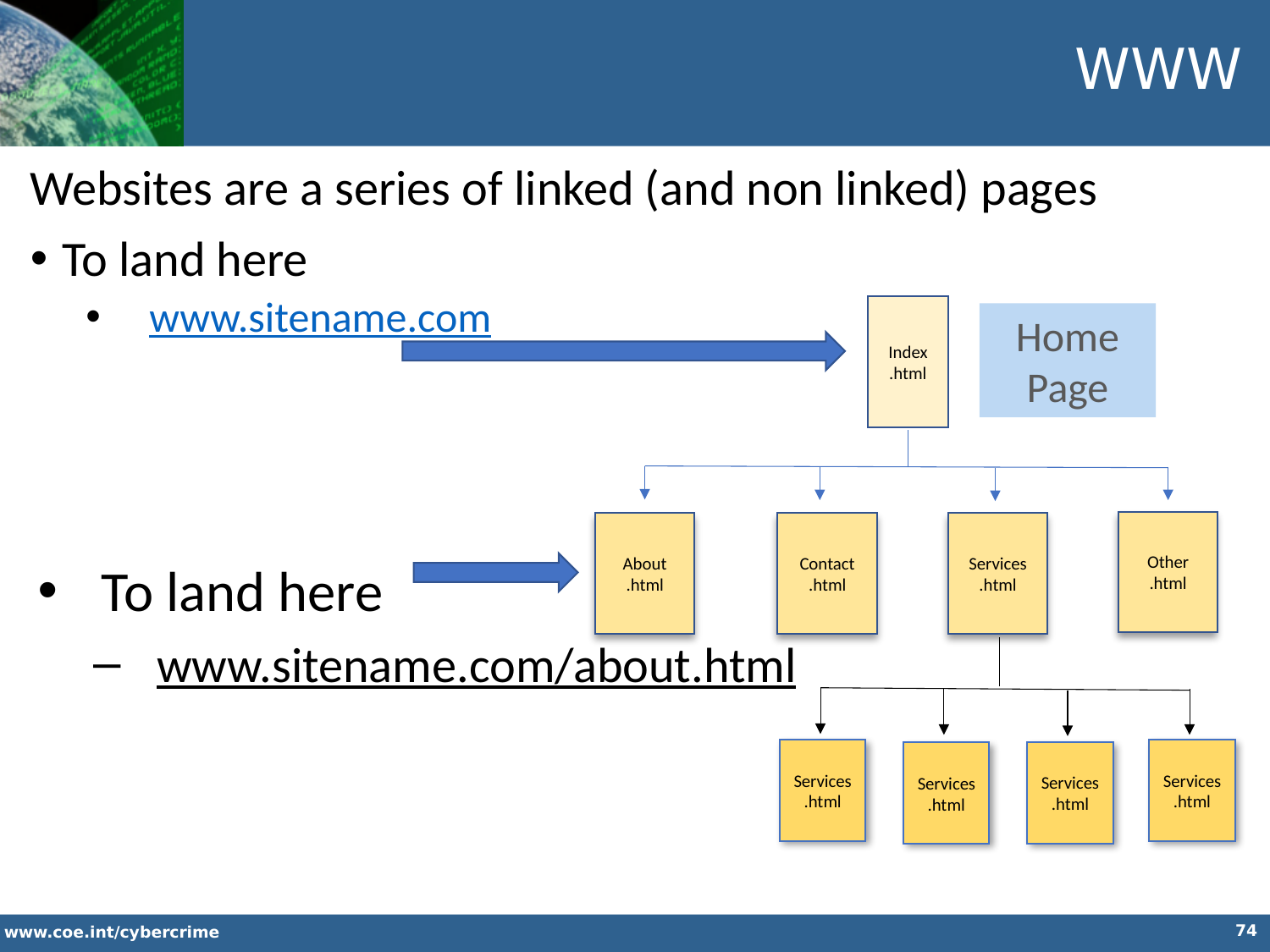

WWW
Websites are a series of linked (and non linked) pages
To land here
www.sitename.com
Index
.html
Other
.html
About
.html
Contact
.html
Services
.html
Services.html
Services.html
Services.html
Services.html
Home Page

To land here
www.sitename.com/about.html